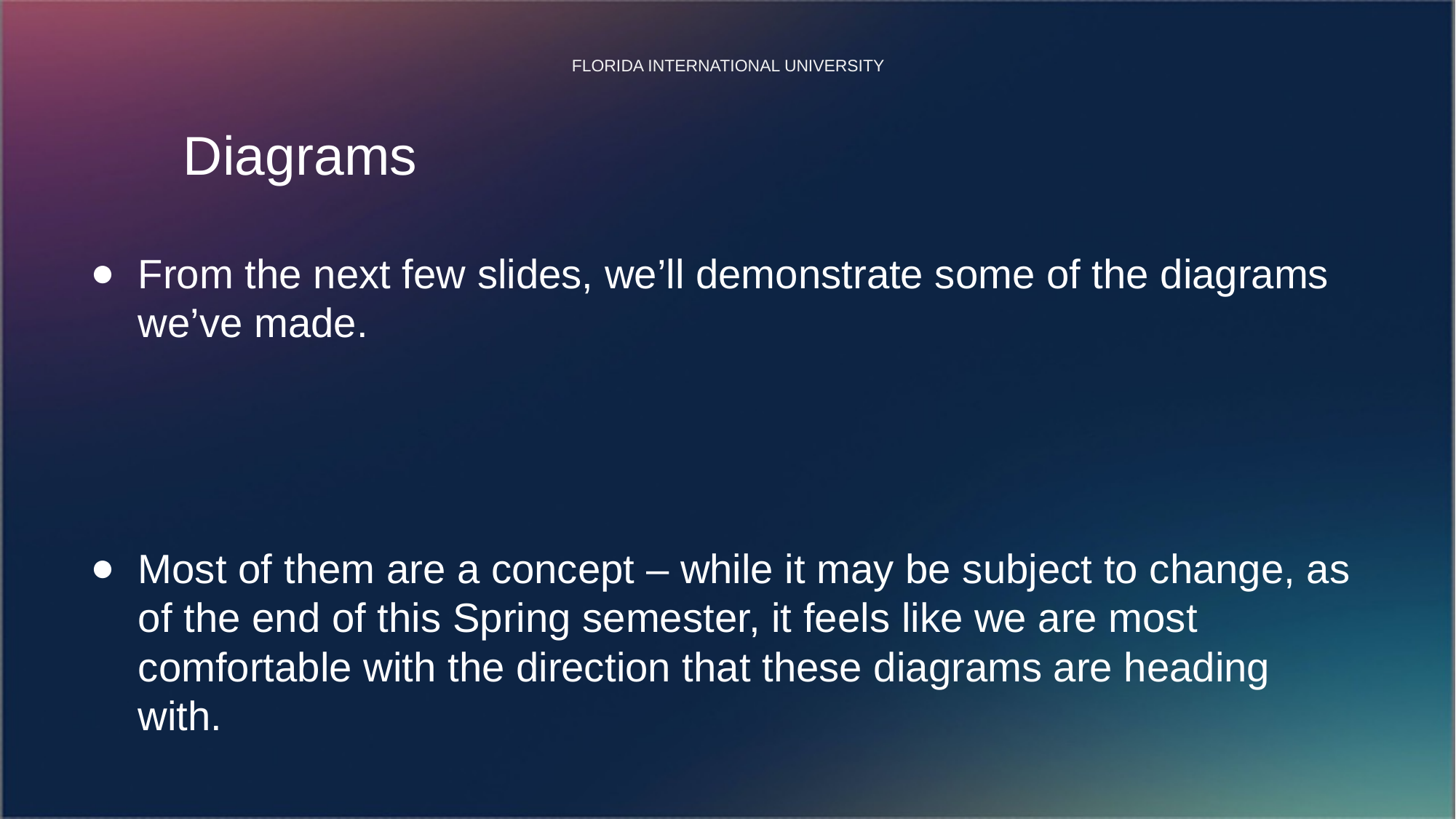

# Diagrams
From the next few slides, we’ll demonstrate some of the diagrams we’ve made.

Most of them are a concept – while it may be subject to change, as of the end of this Spring semester, it feels like we are most comfortable with the direction that these diagrams are heading with.